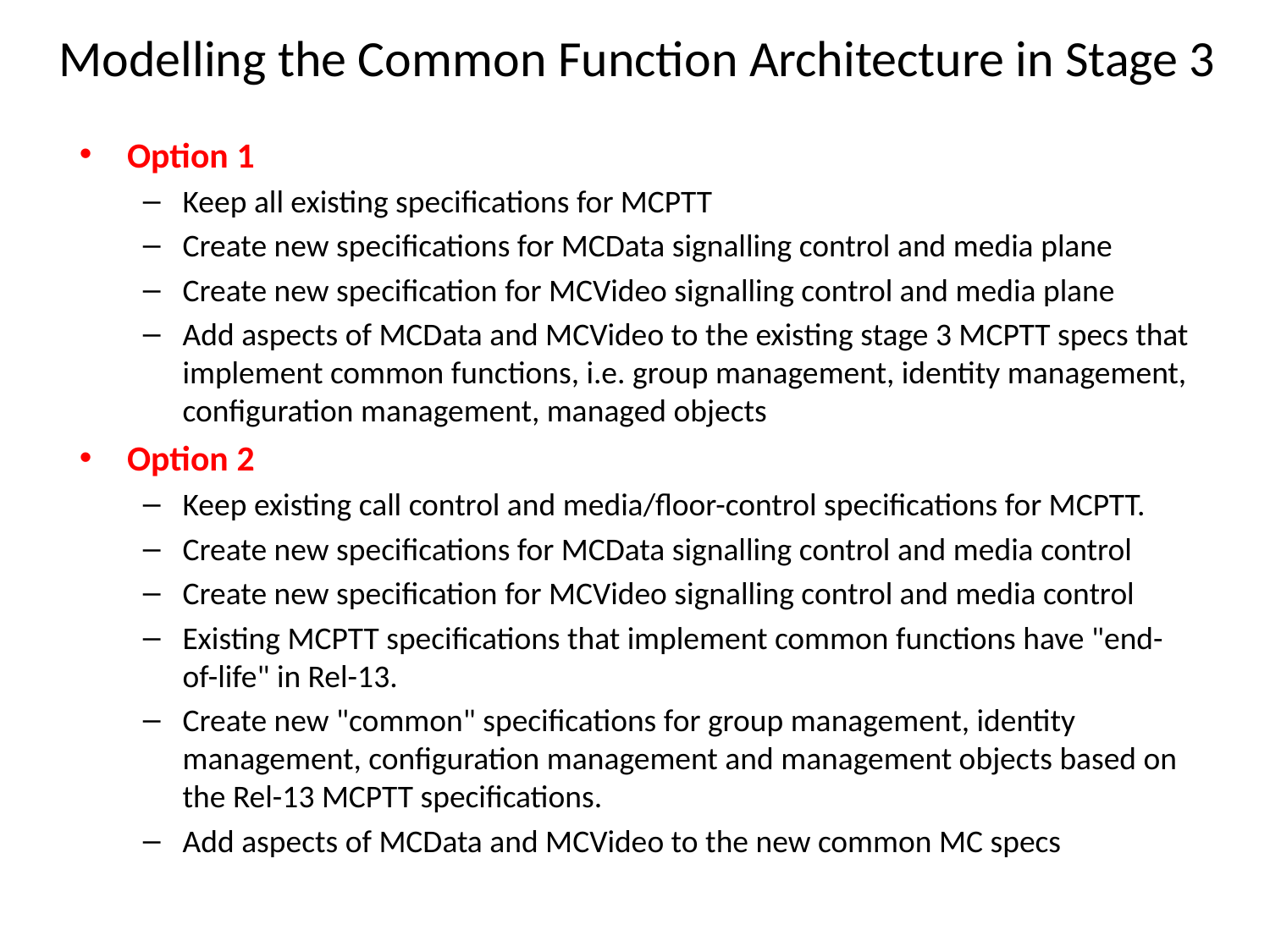

# Modelling the Common Function Architecture in Stage 3
Option 1
Keep all existing specifications for MCPTT
Create new specifications for MCData signalling control and media plane
Create new specification for MCVideo signalling control and media plane
Add aspects of MCData and MCVideo to the existing stage 3 MCPTT specs that implement common functions, i.e. group management, identity management, configuration management, managed objects
Option 2
Keep existing call control and media/floor-control specifications for MCPTT.
Create new specifications for MCData signalling control and media control
Create new specification for MCVideo signalling control and media control
Existing MCPTT specifications that implement common functions have "end-of-life" in Rel-13.
Create new "common" specifications for group management, identity management, configuration management and management objects based on the Rel-13 MCPTT specifications.
Add aspects of MCData and MCVideo to the new common MC specs